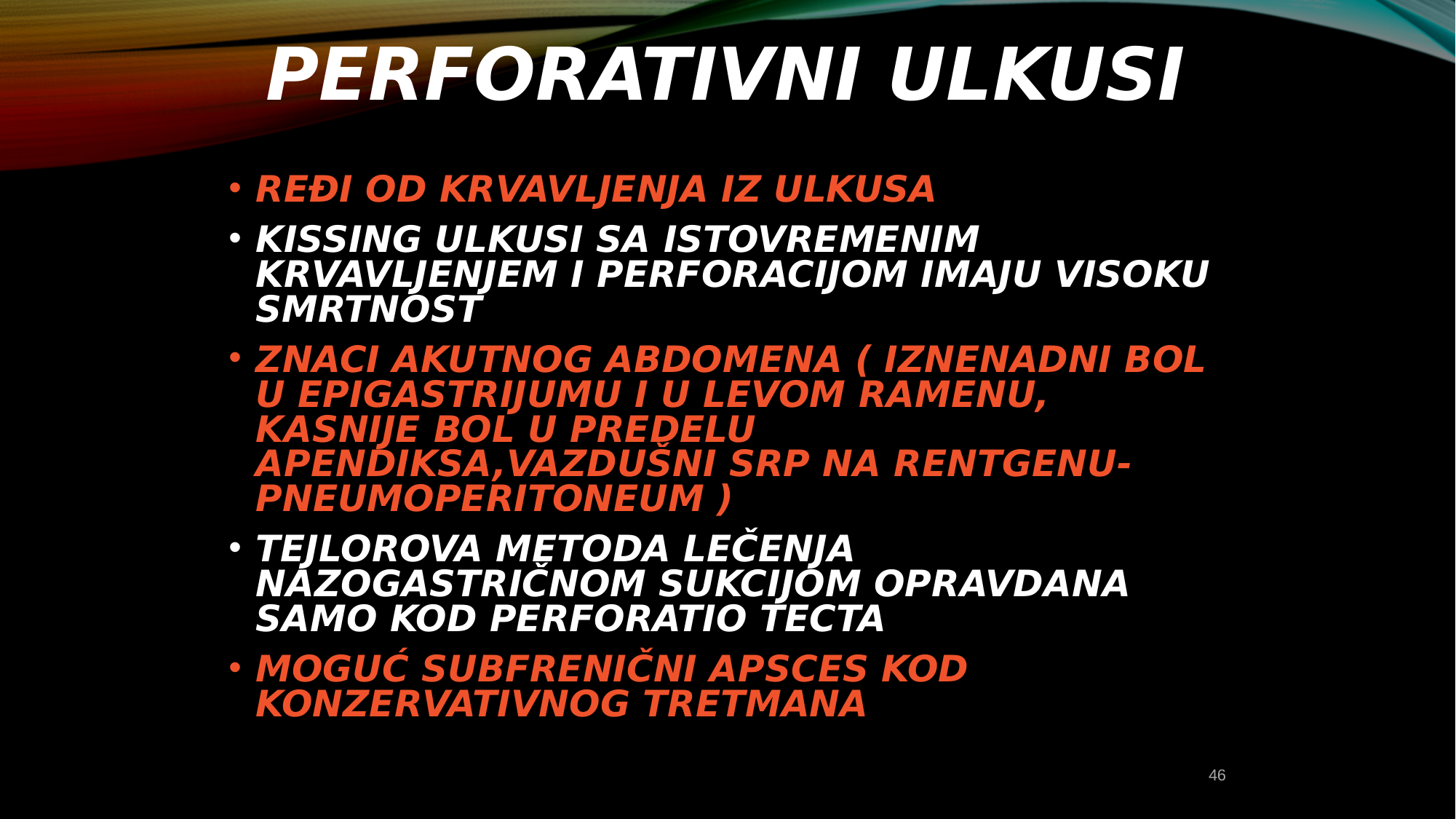

# PERFORATIVNI ULKUSI
REĐI OD KRVAVLJENJA IZ ULKUSA
KISSING ULKUSI SA ISTOVREMENIM KRVAVLJENJEM I PERFORACIJOM IMAJU VISOKU SMRTNOST
ZNACI AKUTNOG ABDOMENA ( IZNENADNI BOL U EPIGASTRIJUMU I U LEVOM RAMENU, KASNIJE BOL U PREDELU APENDIKSA,VAZDUŠNI SRP NA RENTGENU-PNEUMOPERITONEUM )
TEJLOROVA METODA LEČENJA NAZOGASTRIČNOM SUKCIJOM OPRAVDANA SAMO KOD PERFORATIO TECTA
MOGUĆ SUBFRENIČNI APSCES KOD 	KONZERVATIVNOG TRETMANA

46